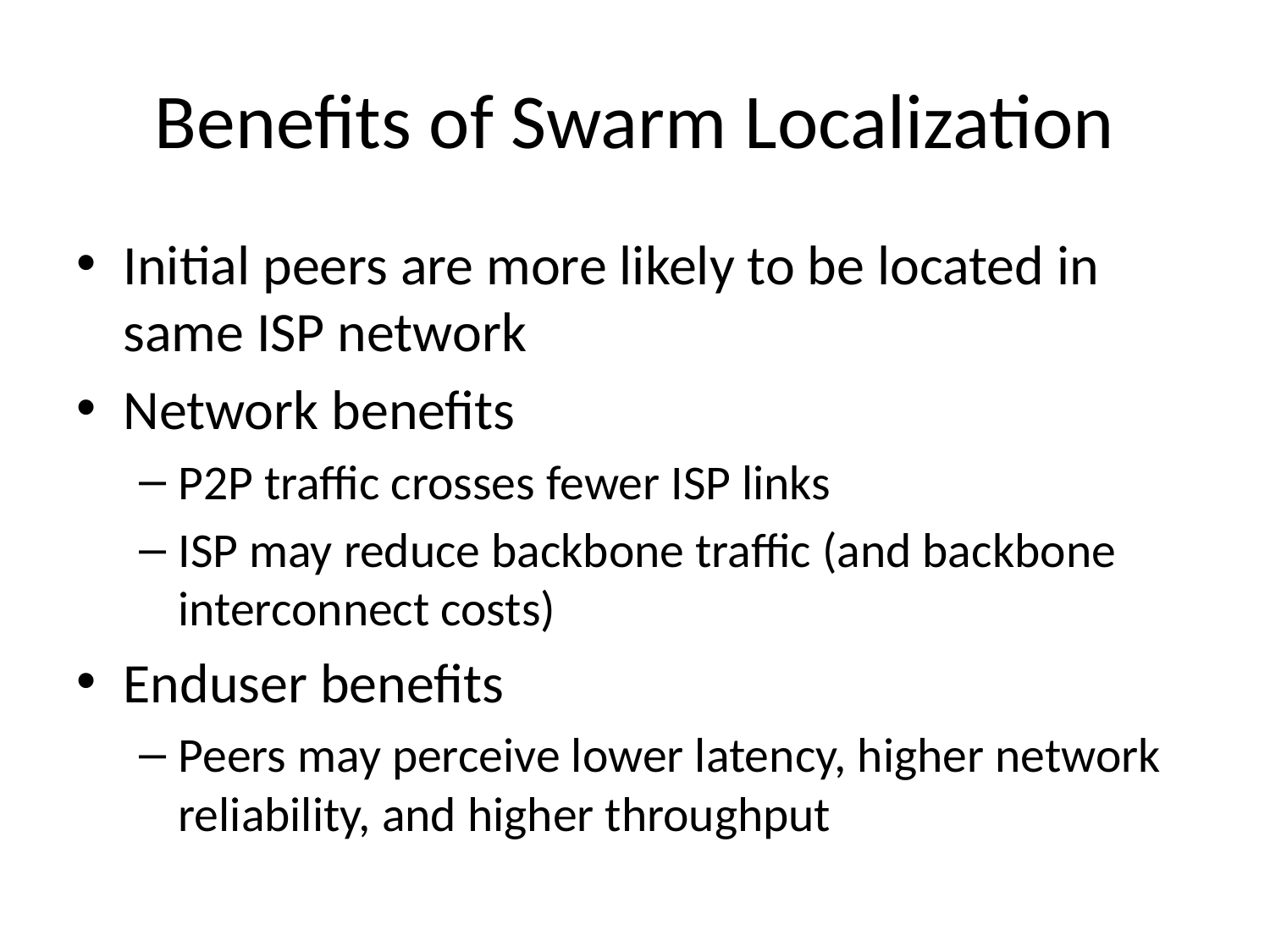

# Benefits of Swarm Localization
Initial peers are more likely to be located in same ISP network
Network benefits
P2P traffic crosses fewer ISP links
ISP may reduce backbone traffic (and backbone interconnect costs)
Enduser benefits
Peers may perceive lower latency, higher network reliability, and higher throughput